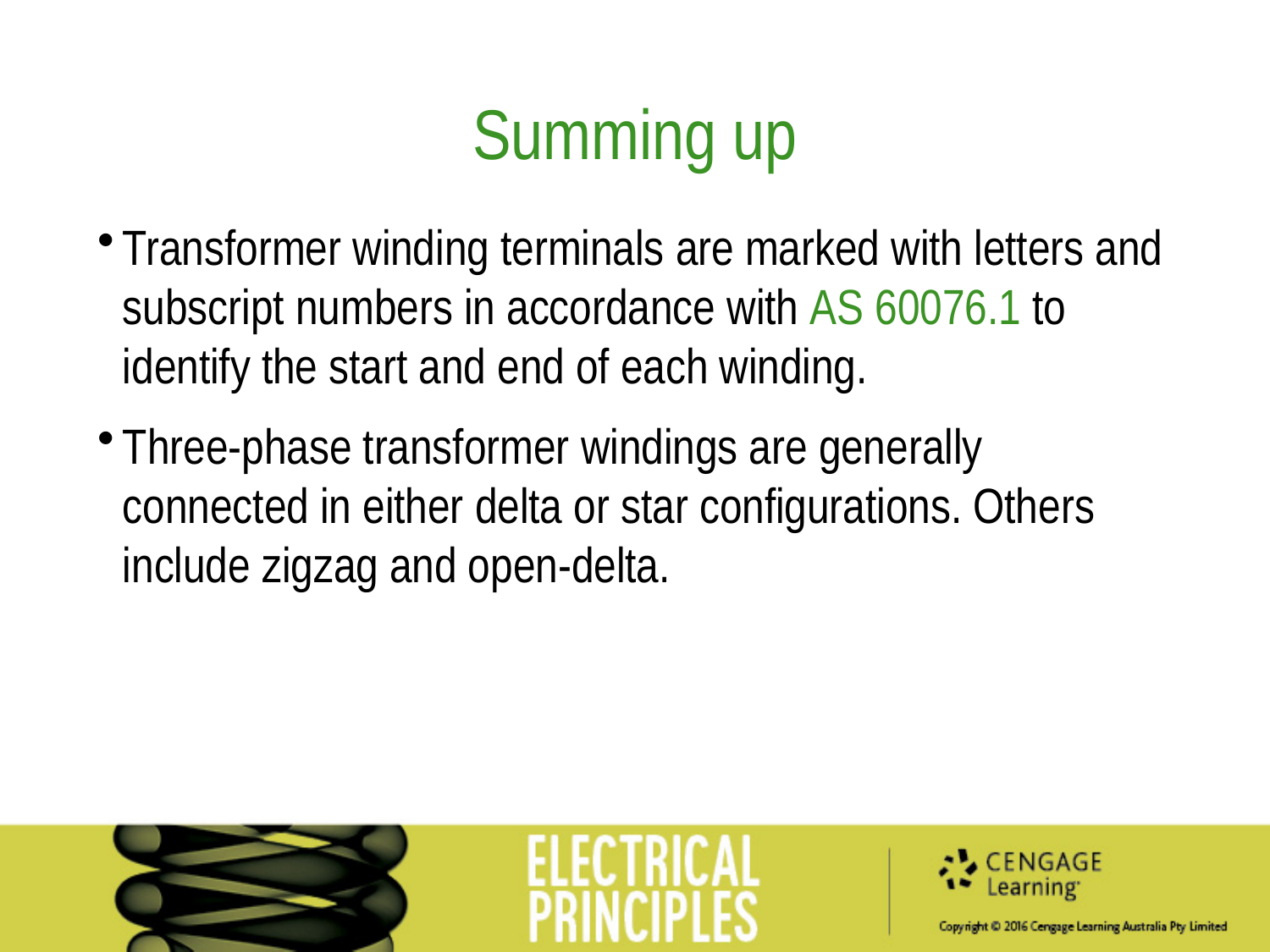

Summing up

Transformer winding terminals are marked with letters and subscript numbers in accordance with AS 60076.1 to identify the start and end of each winding.
Three-phase transformer windings are generally connected in either delta or star configurations. Others include zigzag and open-delta.